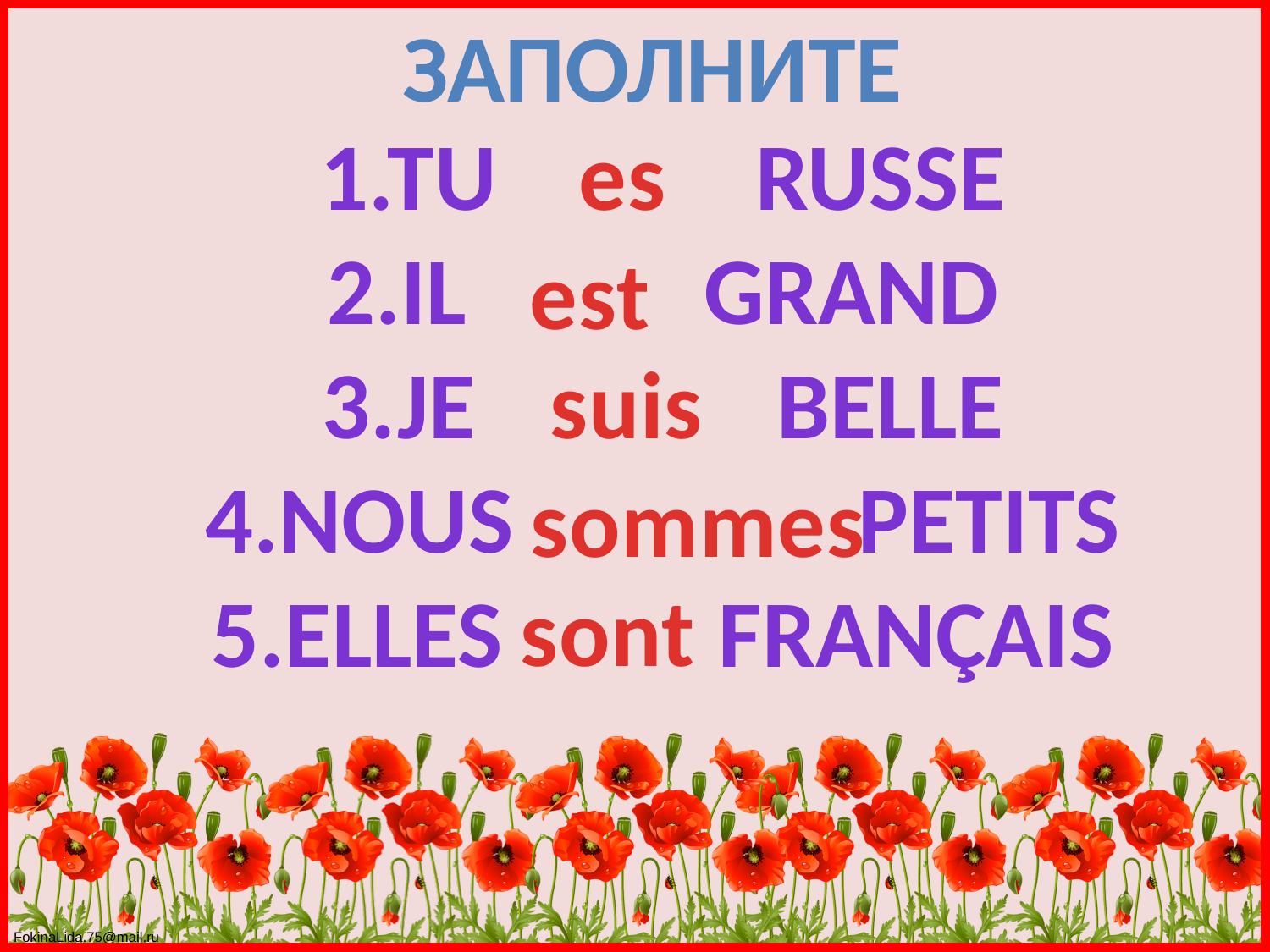

заполните
1.Tu            russe
2.Il           grand
3.Je              belle
4.Nous                petits
5.Elles          français
es
est
suis
sommes
sont